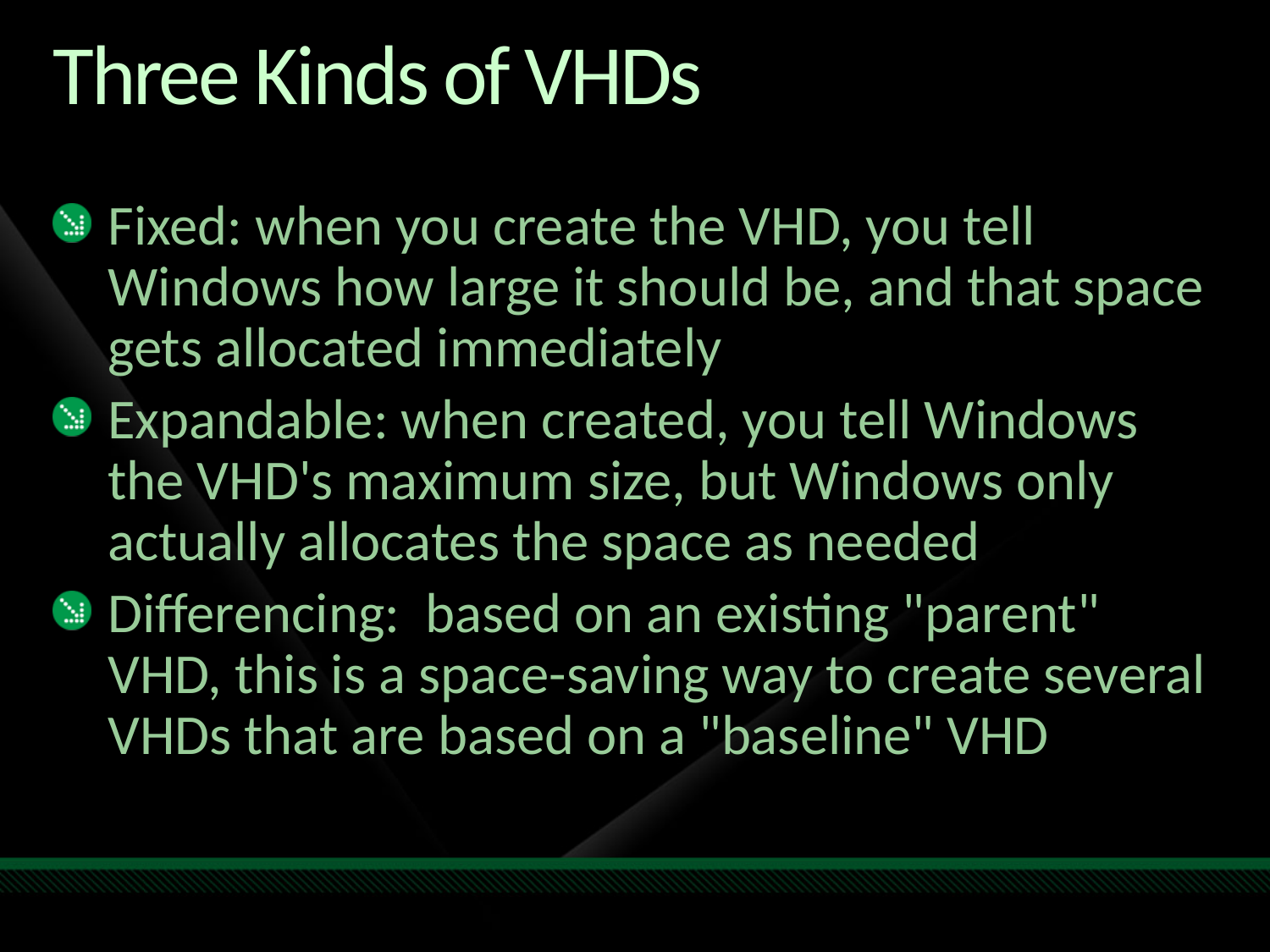

# Three Kinds of VHDs
Fixed: when you create the VHD, you tell Windows how large it should be, and that space gets allocated immediately
Expandable: when created, you tell Windows the VHD's maximum size, but Windows only actually allocates the space as needed
Differencing:  based on an existing "parent" VHD, this is a space-saving way to create several VHDs that are based on a "baseline" VHD